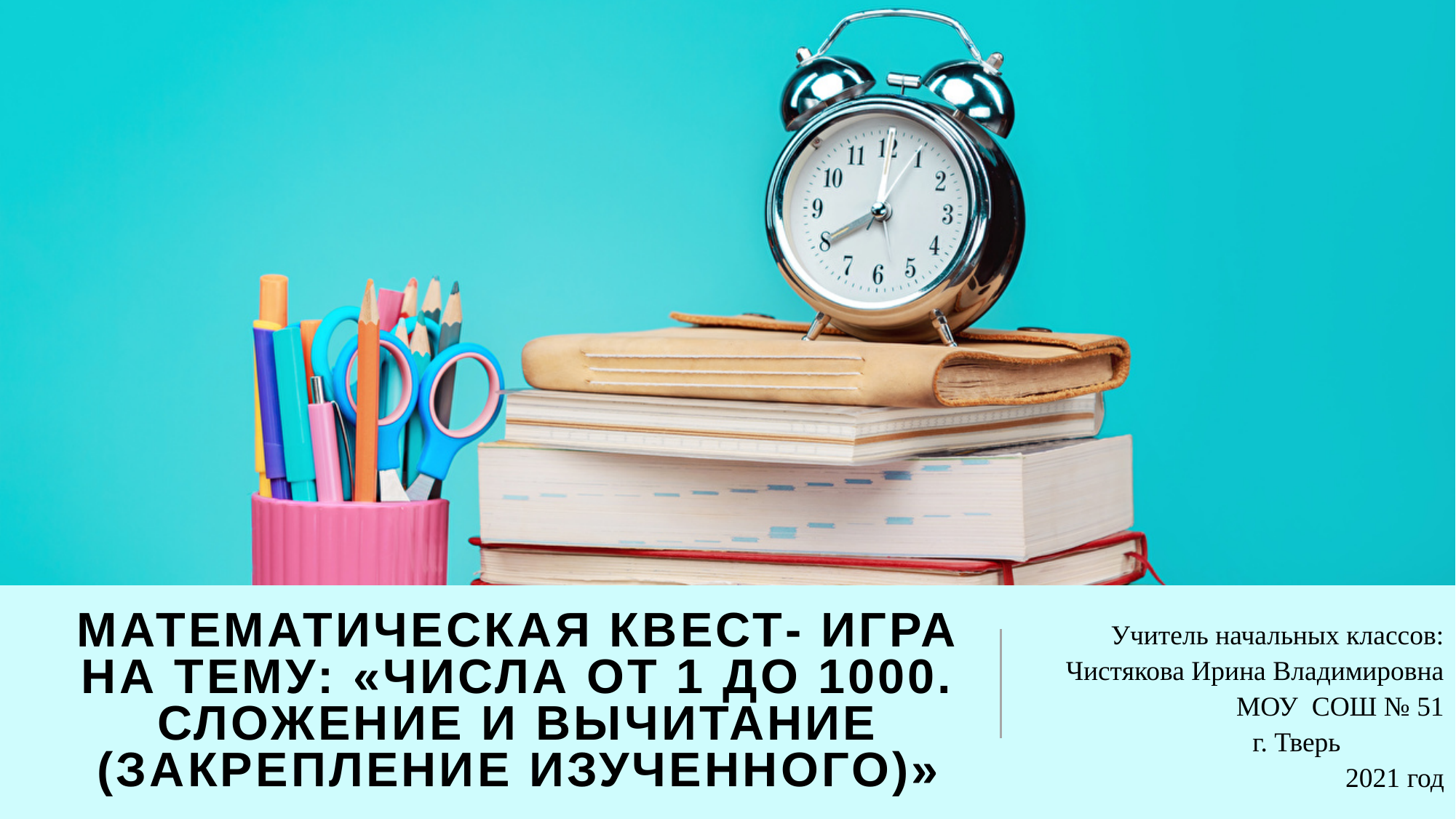

Учитель начальных классов:
Чистякова Ирина Владимировна
МОУ  СОШ № 51
г. Тверь
2021 год

# Математическая квест- игра на тему: «Числа от 1 до 1000. Сложение и вычитание (закрепление изученного)»